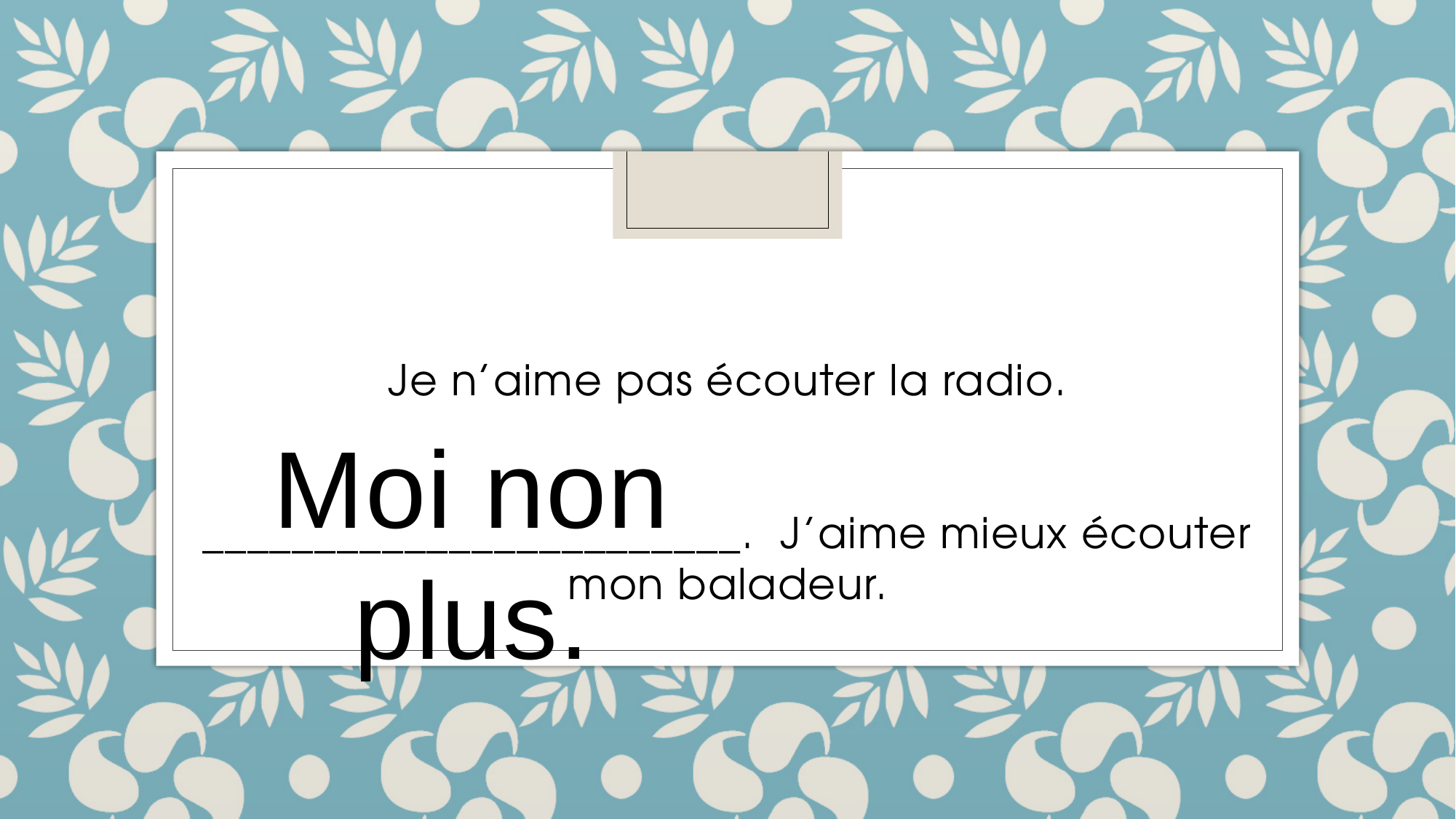

Je n’aime pas écouter la radio.

________________________.  J’aime mieux écouter mon baladeur.
Moi non plus.